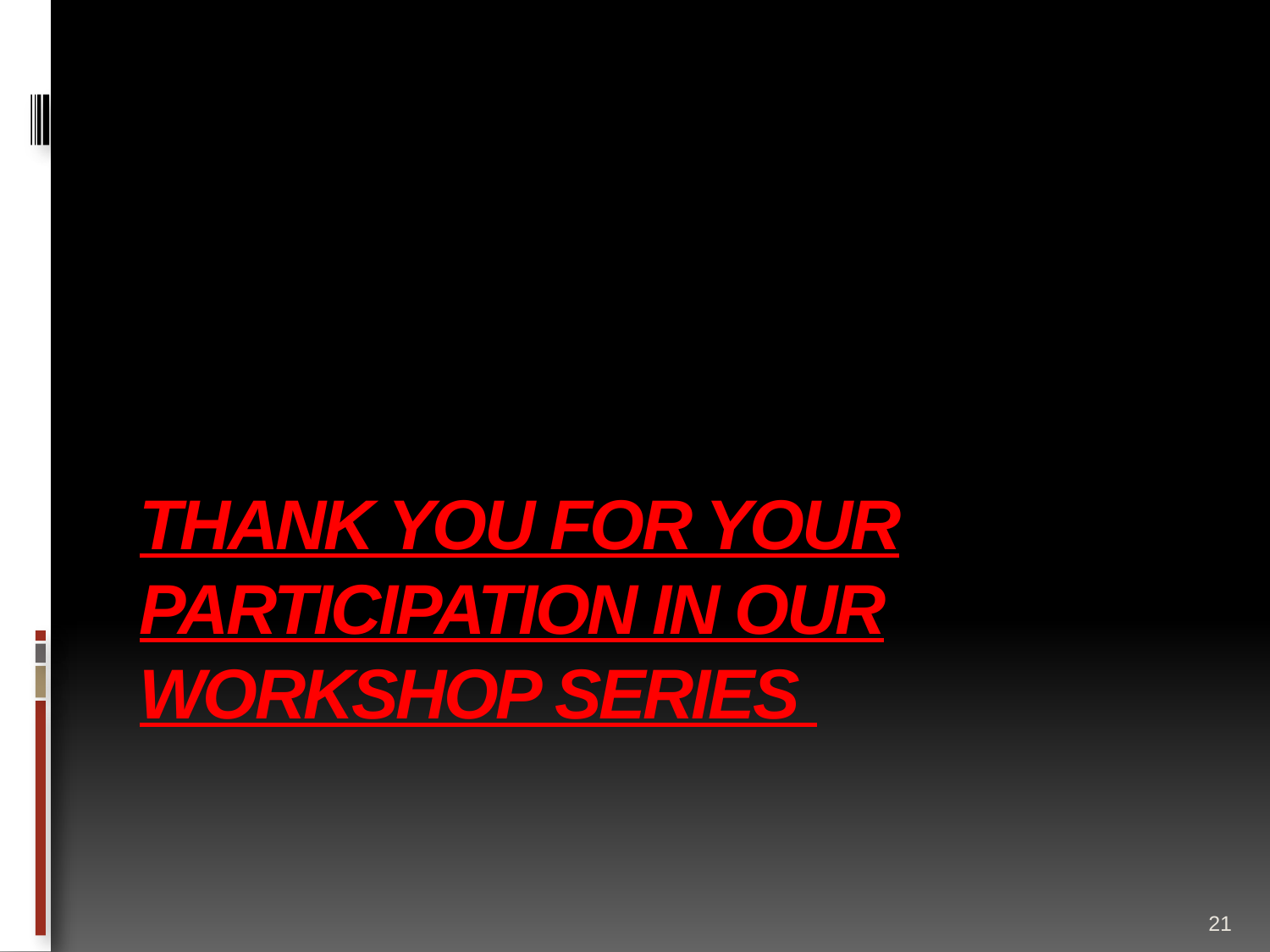

# Thank You for your participation in our workshop series

21